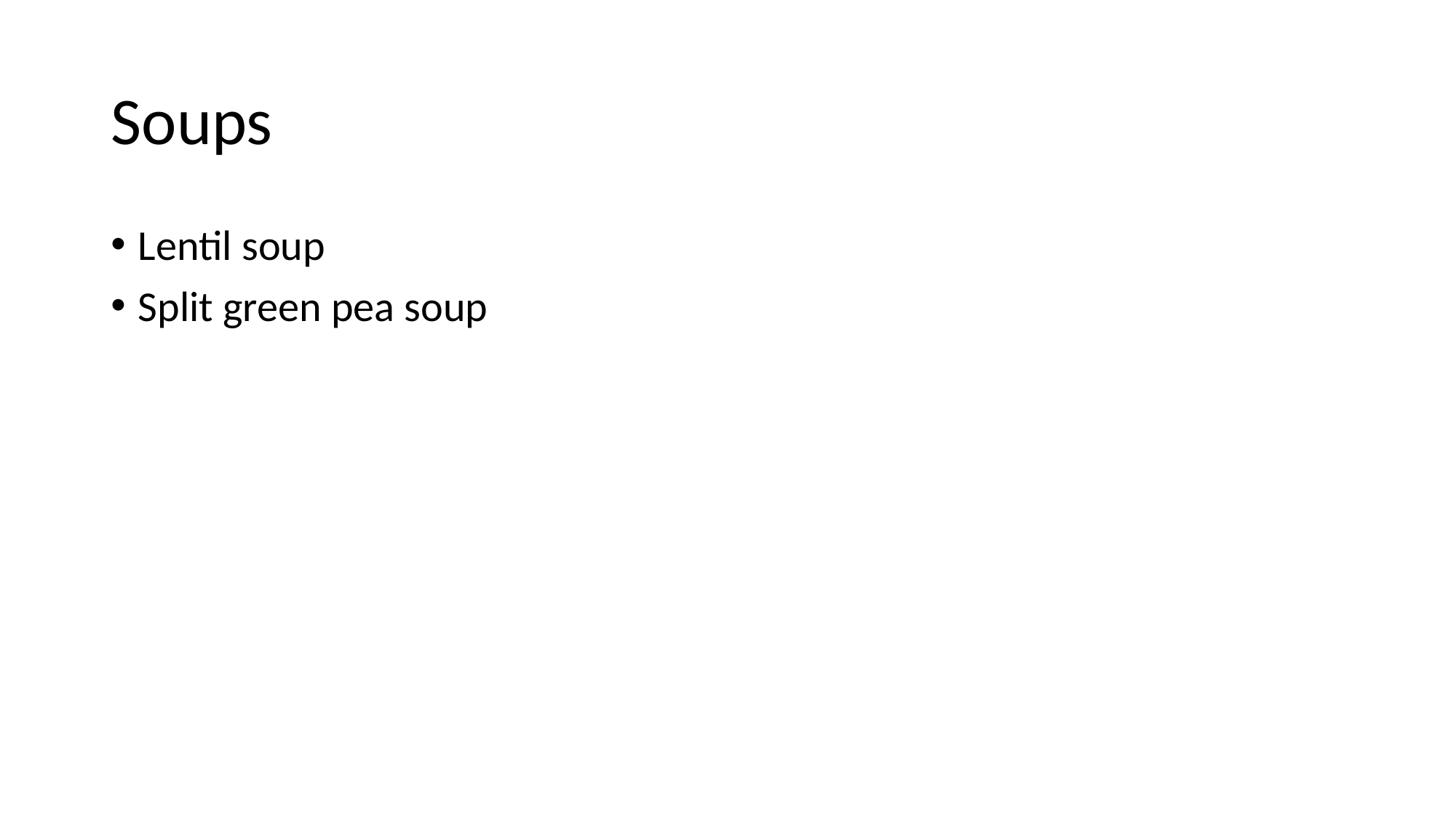

# Soups
Lentil soup
Split green pea soup